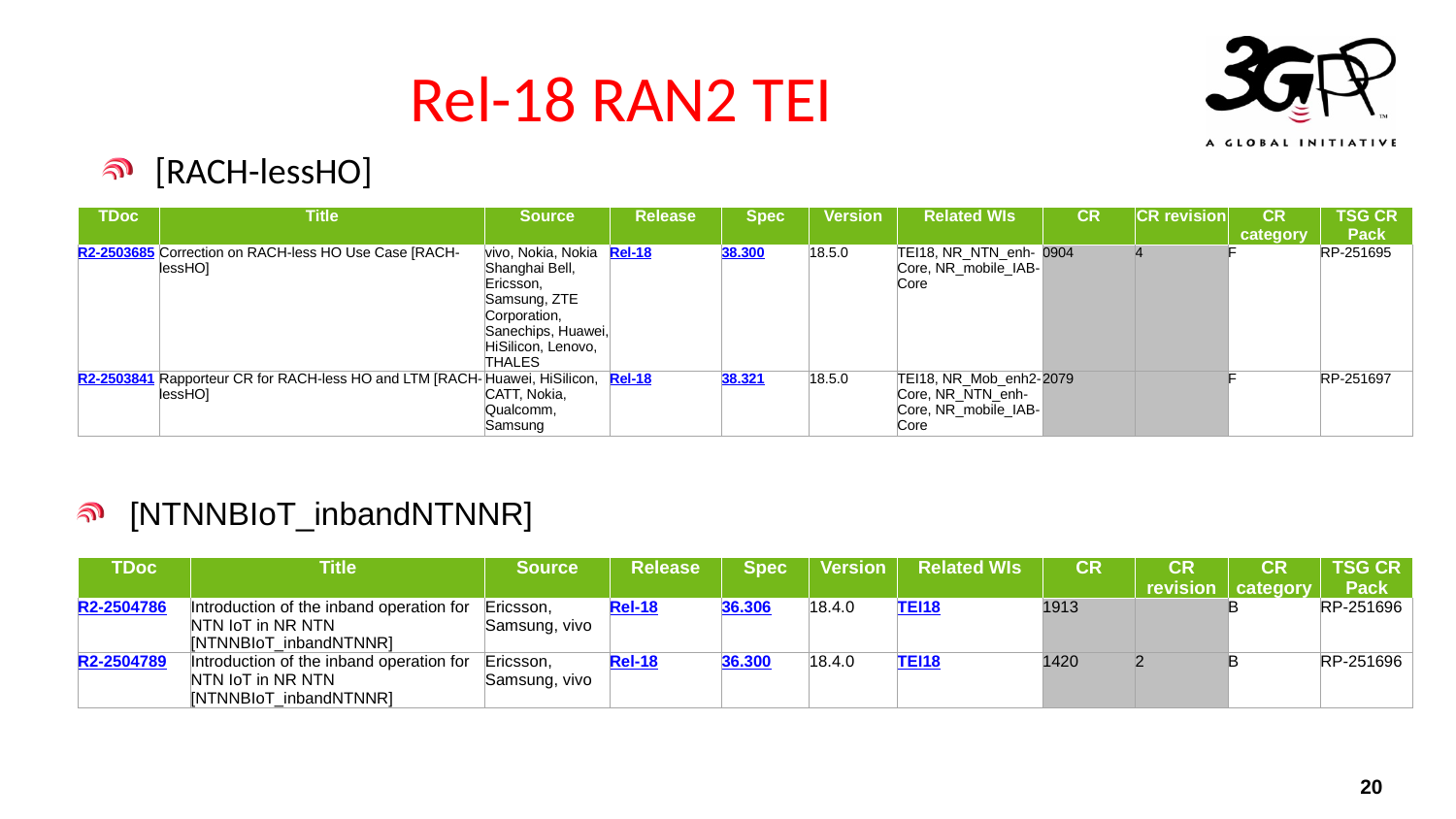

# Rel-18 RAN2 TEI
[RACH-lessHO]

| TDoc | Title | Source | Release | Spec | Version | Related WIs | CR | CR revision | CR category | TSG CR Pack |
| --- | --- | --- | --- | --- | --- | --- | --- | --- | --- | --- |
| R2-2503685 | Correction on RACH-less HO Use Case [RACH-lessHO] | vivo, Nokia, Nokia Shanghai Bell, Ericsson, Samsung, ZTE Corporation, Sanechips, Huawei, HiSilicon, Lenovo, THALES | Rel-18 | 38.300 | 18.5.0 | TEI18, NR\_NTN\_enh-Core, NR\_mobile\_IAB-Core | 0904 | 4 | F | RP-251695 |
| R2-2503841 | Rapporteur CR for RACH-less HO and LTM [RACH-lessHO] | Huawei, HiSilicon, CATT, Nokia, Qualcomm, Samsung | Rel-18 | 38.321 | 18.5.0 | TEI18, NR\_Mob\_enh2-Core, NR\_NTN\_enh-Core, NR\_mobile\_IAB-Core | 2079 |  | F | RP-251697 |
[NTNNBIoT_inbandNTNNR]

| TDoc | Title | Source | Release | Spec | Version | Related WIs | CR | CR revision | CR category | TSG CR Pack |
| --- | --- | --- | --- | --- | --- | --- | --- | --- | --- | --- |
| R2-2504786 | Introduction of the inband operation for NTN IoT in NR NTN [NTNNBIoT\_inbandNTNNR] | Ericsson, Samsung, vivo | Rel-18 | 36.306 | 18.4.0 | TEI18 | 1913 |  | B | RP-251696 |
| R2-2504789 | Introduction of the inband operation for NTN IoT in NR NTN [NTNNBIoT\_inbandNTNNR] | Ericsson, Samsung, vivo | Rel-18 | 36.300 | 18.4.0 | TEI18 | 1420 | 2 | B | RP-251696 |